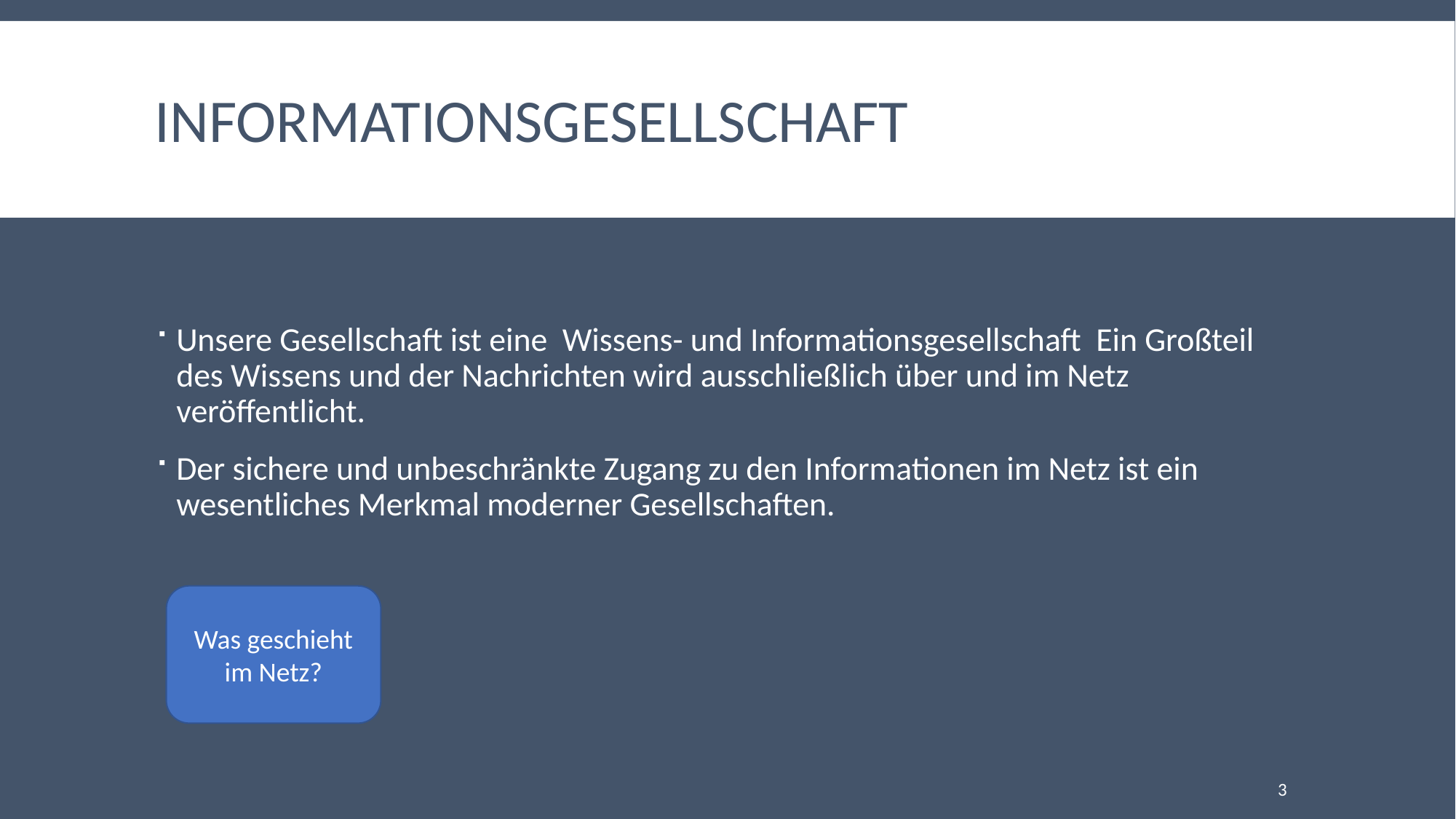

# Informationsgesellschaft
Unsere Gesellschaft ist eine  Wissens- und Informationsgesellschaft  Ein Großteil des Wissens und der Nachrichten wird ausschließlich über und im Netz veröffentlicht.
Der sichere und unbeschränkte Zugang zu den Informationen im Netz ist ein wesentliches Merkmal moderner Gesellschaften.

Was geschieht im Netz?
3